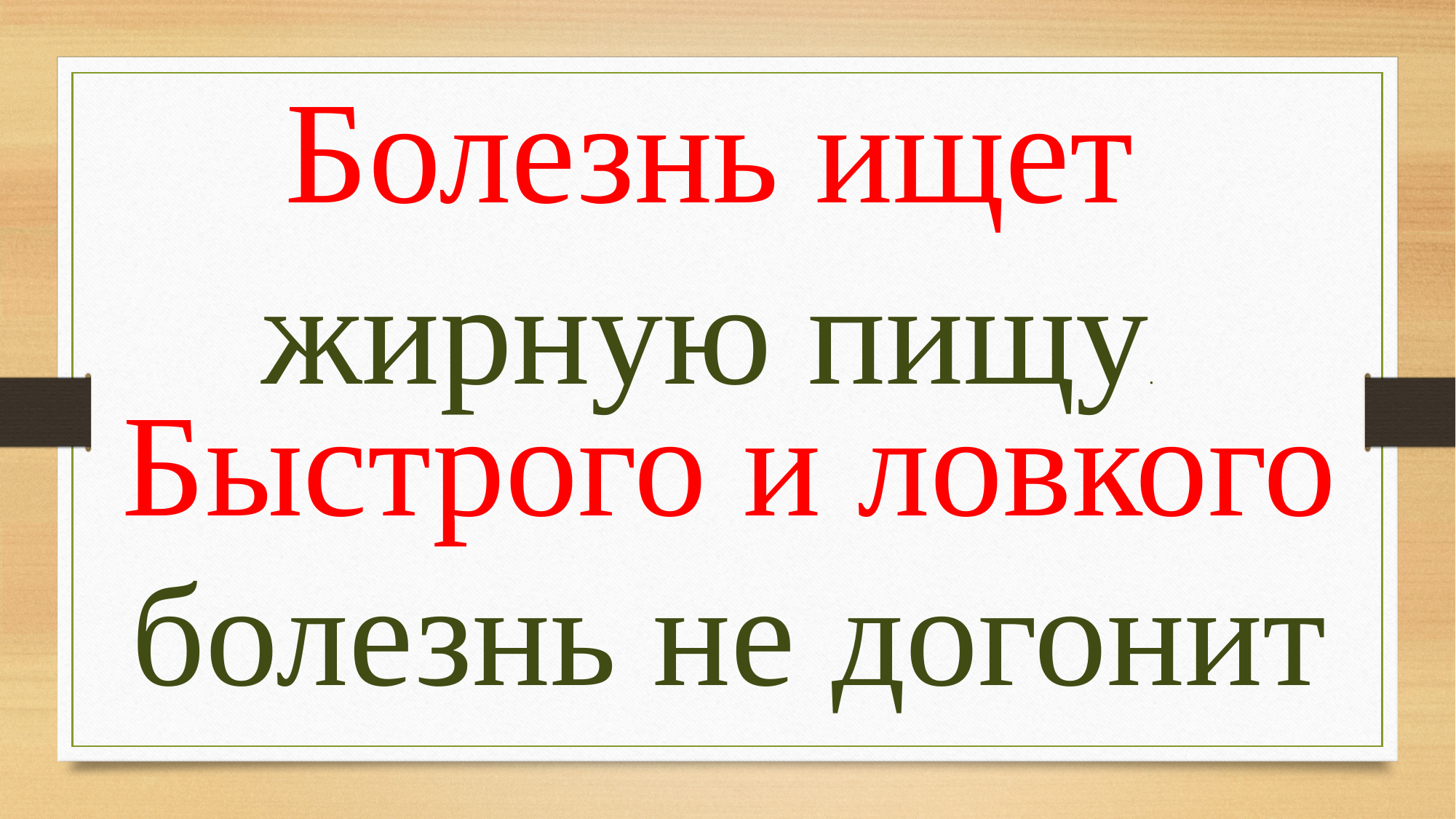

Болезнь ищет
жирную пищу.
Быстрого и ловкого
болезнь не догонит